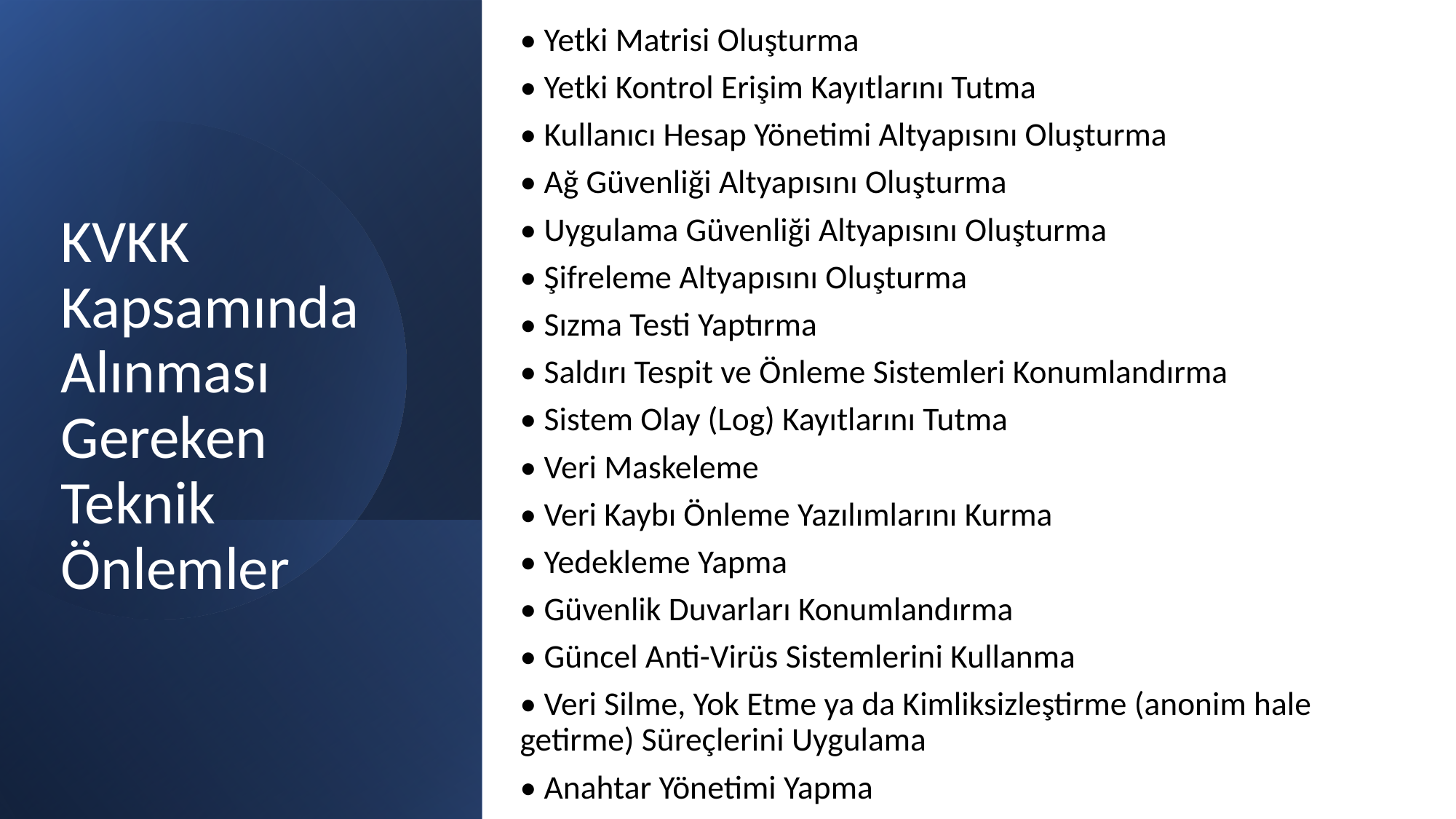

• Yetki Matrisi Oluşturma
• Yetki Kontrol Erişim Kayıtlarını Tutma
• Kullanıcı Hesap Yönetimi Altyapısını Oluşturma
• Ağ Güvenliği Altyapısını Oluşturma
• Uygulama Güvenliği Altyapısını Oluşturma
• Şifreleme Altyapısını Oluşturma
• Sızma Testi Yaptırma
• Saldırı Tespit ve Önleme Sistemleri Konumlandırma
• Sistem Olay (Log) Kayıtlarını Tutma
• Veri Maskeleme
• Veri Kaybı Önleme Yazılımlarını Kurma
• Yedekleme Yapma
• Güvenlik Duvarları Konumlandırma
• Güncel Anti-Virüs Sistemlerini Kullanma
• Veri Silme, Yok Etme ya da Kimliksizleştirme (anonim hale getirme) Süreçlerini Uygulama
• Anahtar Yönetimi Yapma

# KVKK Kapsamında Alınması Gereken Teknik Önlemler